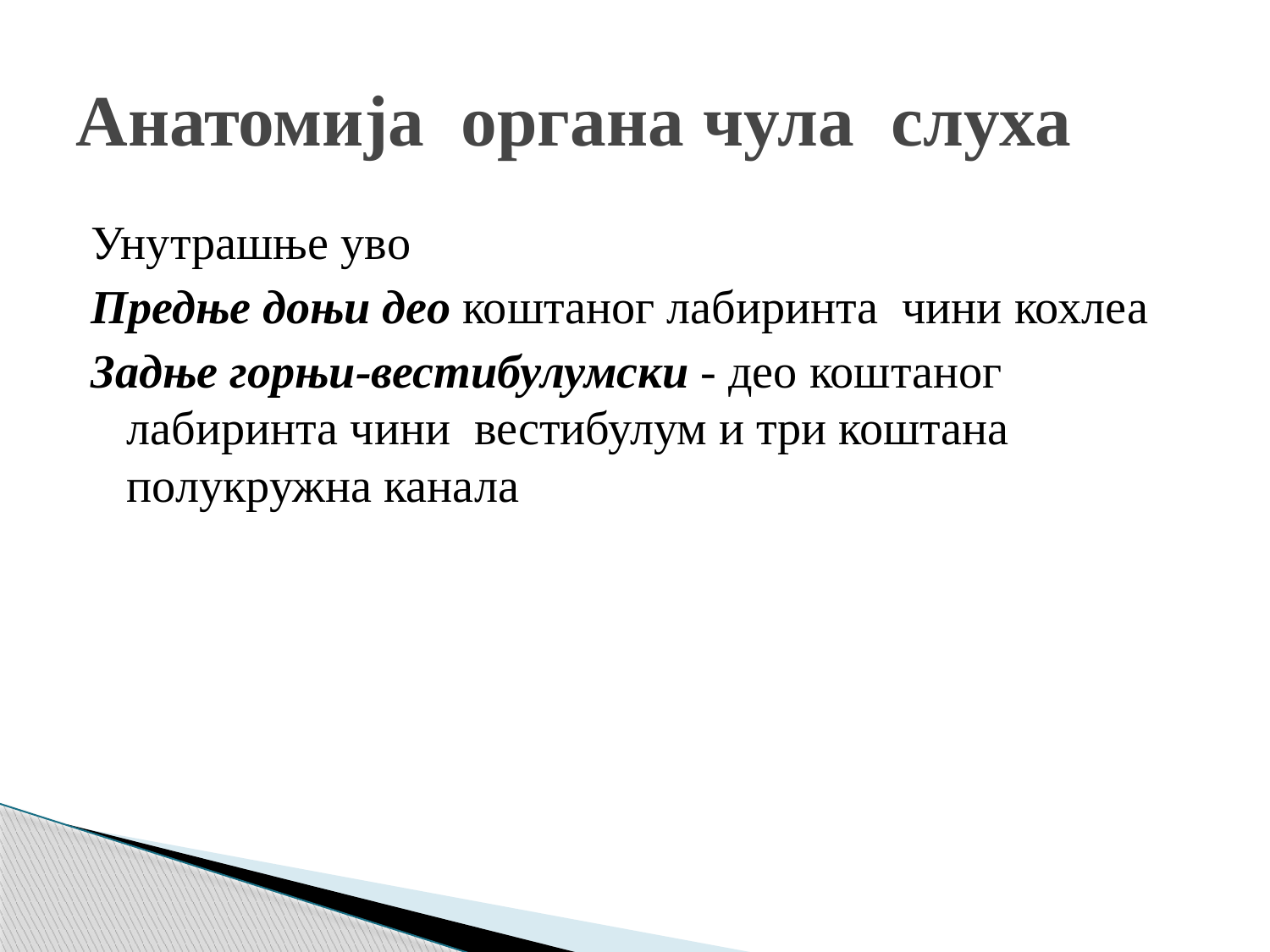

# Анатомија  органа чула  слуха
Унутрашње уво
Предње доњи део коштаног лабиринта  чини кохлеа
Задње горњи-вестибулумски - део коштаног лабиринта чини  вестибулум и три коштана полукружна канала